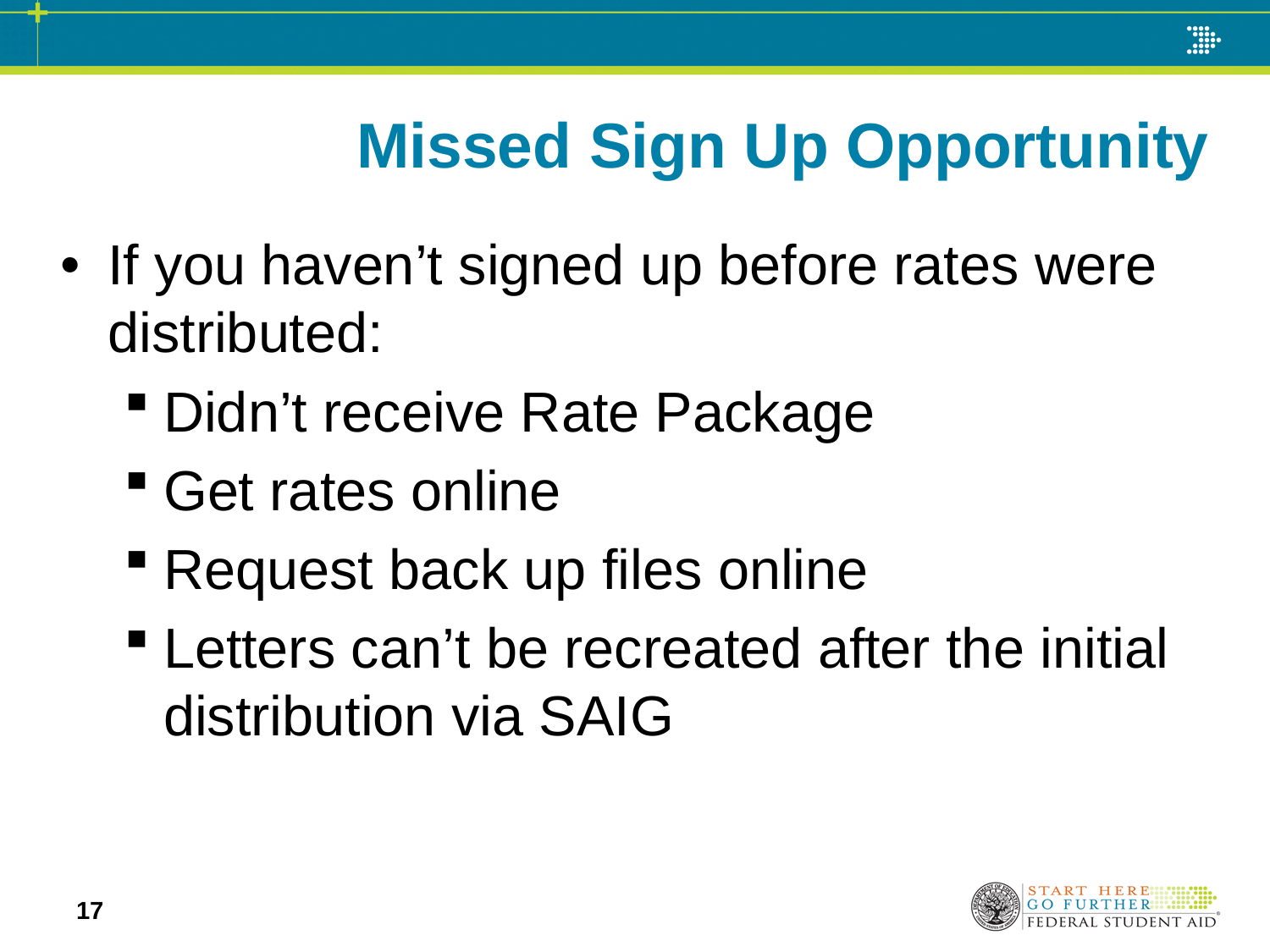

# Missed Sign Up Opportunity
If you haven’t signed up before rates were distributed:
Didn’t receive Rate Package
Get rates online
Request back up files online
Letters can’t be recreated after the initial distribution via SAIG
17